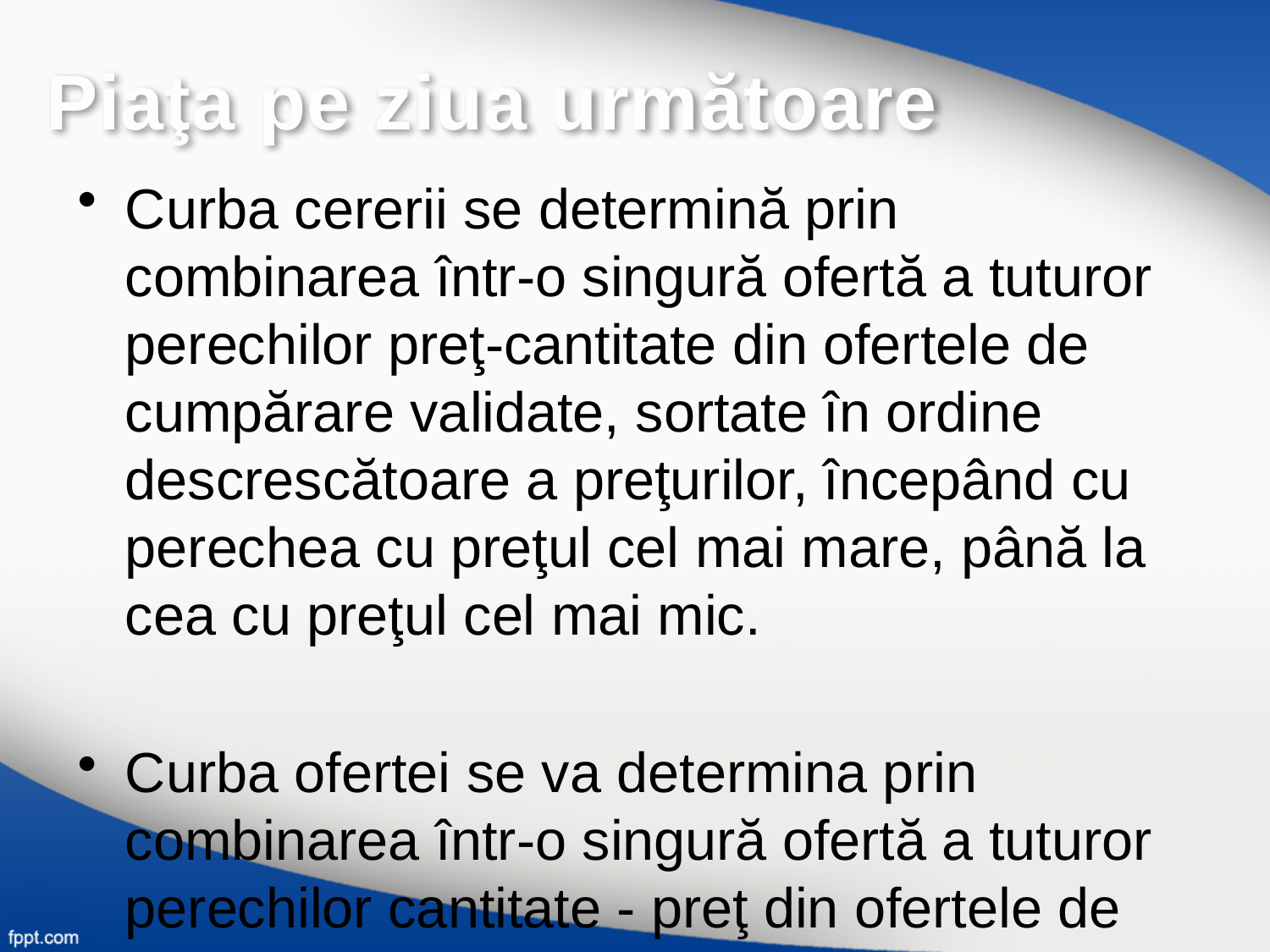

Piaţa pe ziua următoare
Curba cererii se determină prin combinarea într-o singură ofertă a tuturor perechilor preţ-cantitate din ofertele de cumpărare validate, sortate în ordine descrescătoare a preţurilor, începând cu perechea cu preţul cel mai mare, până la cea cu preţul cel mai mic.

Curba ofertei se va determina prin combinarea într-o singură ofertă a tuturor perechilor cantitate - preţ din ofertele de vânzare validate, sortate în ordine crescătoare a preţurilor, începând cu perechea cu preţul cel mai mic, până la cea cu perechea cu preţul cel mai mare.